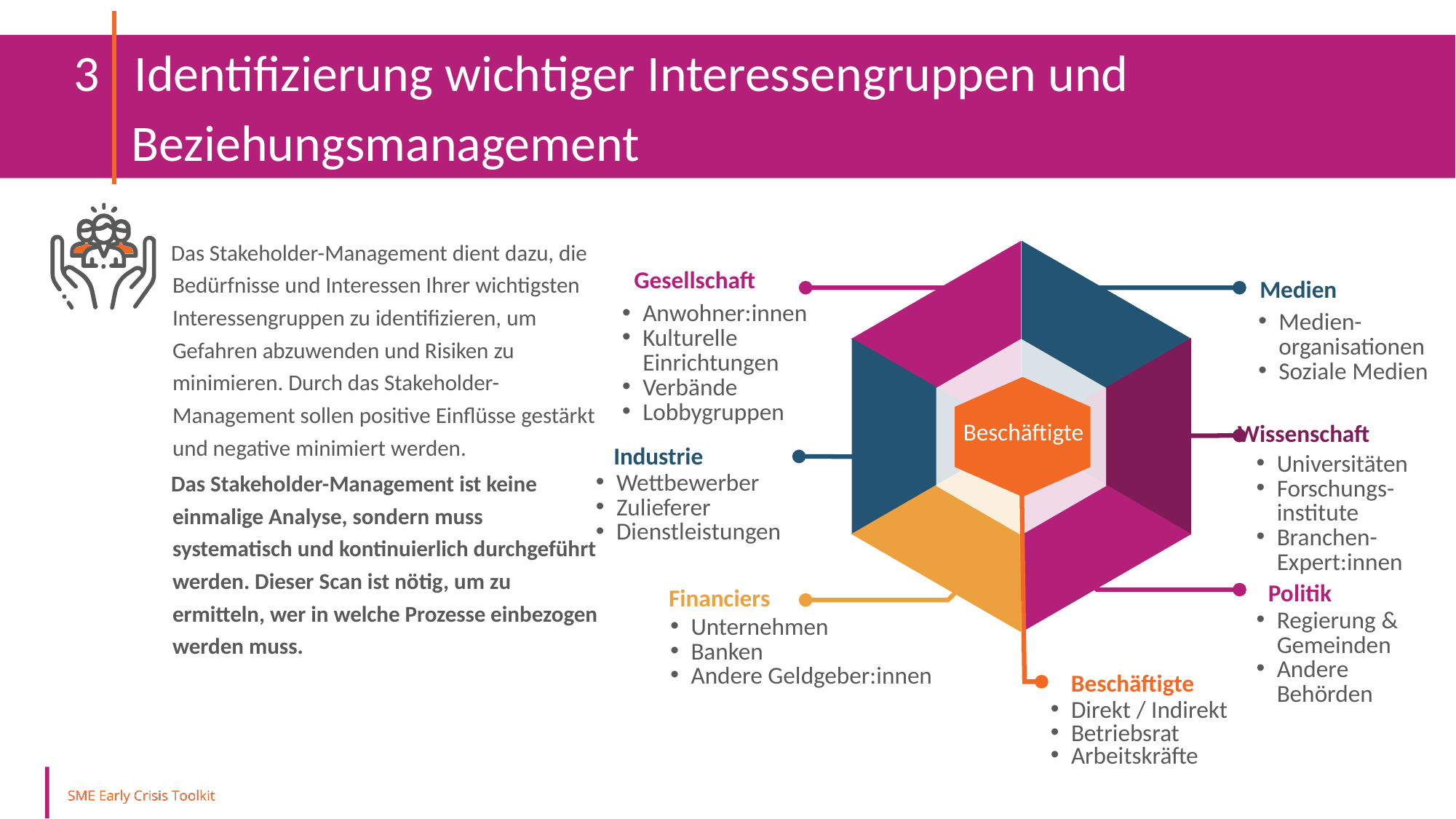

3   Identifizierung wichtiger Interessengruppen und
     Beziehungsmanagement

Das Stakeholder-Management dient dazu, die Bedürfnisse und Interessen Ihrer wichtigsten Interessengruppen zu identifizieren, um Gefahren abzuwenden und Risiken zu minimieren. Durch das Stakeholder-Management sollen positive Einflüsse gestärkt und negative minimiert werden.
Das Stakeholder-Management ist keine einmalige Analyse, sondern muss systematisch und kontinuierlich durchgeführt werden. Dieser Scan ist nötig, um zu ermitteln, wer in welche Prozesse einbezogen werden muss.

Gesellschaft
Medien

Anwohner:innen
Kulturelle Einrichtungen
Verbände
Lobbygruppen
Medien-organisationen
Soziale Medien

Beschäftigte
Wissenschaft
Industrie

Universitäten
Forschungs-institute
Branchen-Expert:innen
Wettbewerber
Zulieferer
Dienstleistungen

Politik
Financiers

Regierung & Gemeinden
Andere Behörden
Unternehmen
Banken
Andere Geldgeber:innen
Beschäftigte
Direkt / Indirekt
Betriebsrat
Arbeitskräfte